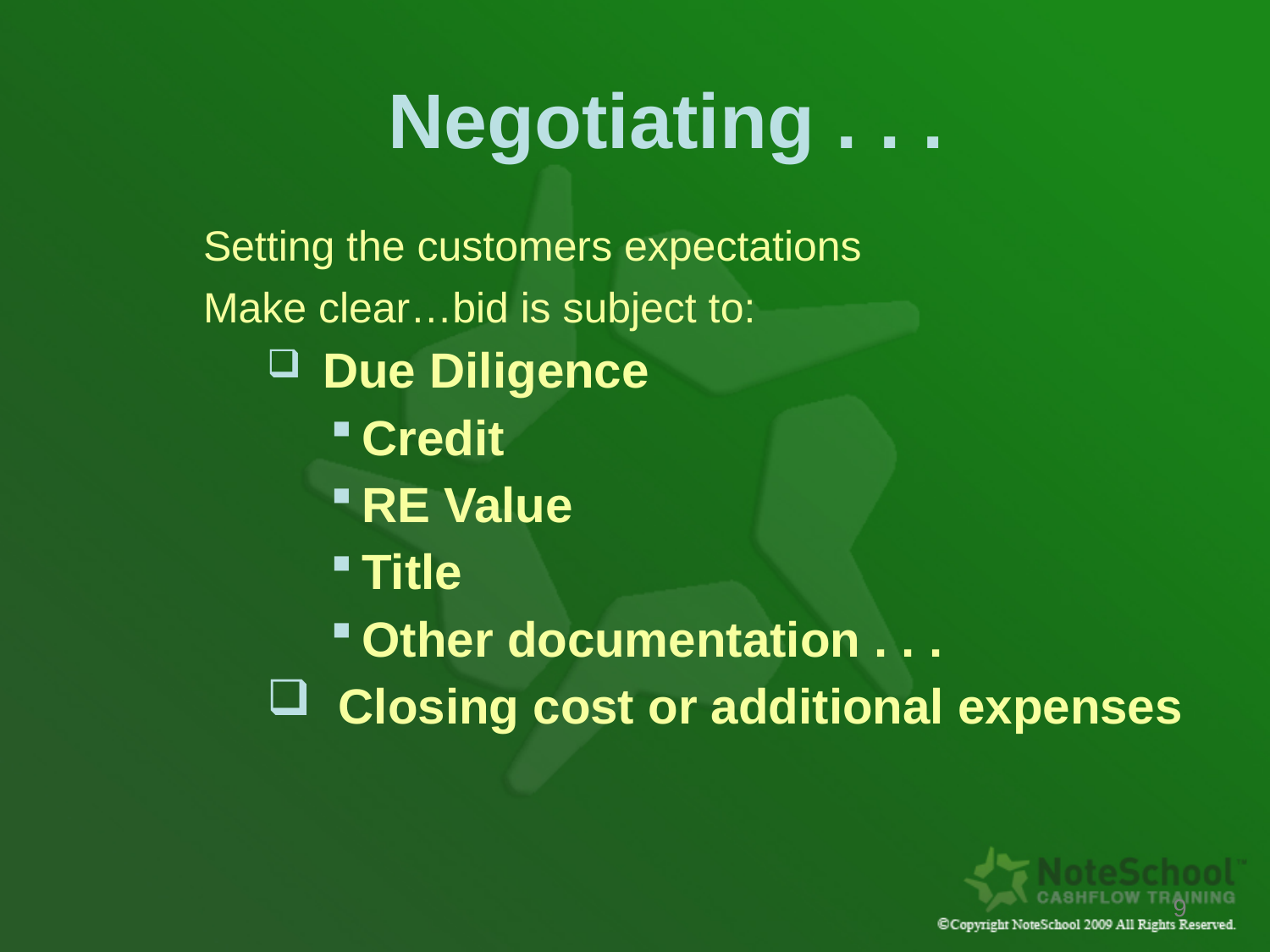

# Negotiating . . .
Setting the customers expectations
Make clear…bid is subject to:
  Due Diligence
Credit
RE Value
Title
Other documentation . . .
  Closing cost or additional expenses